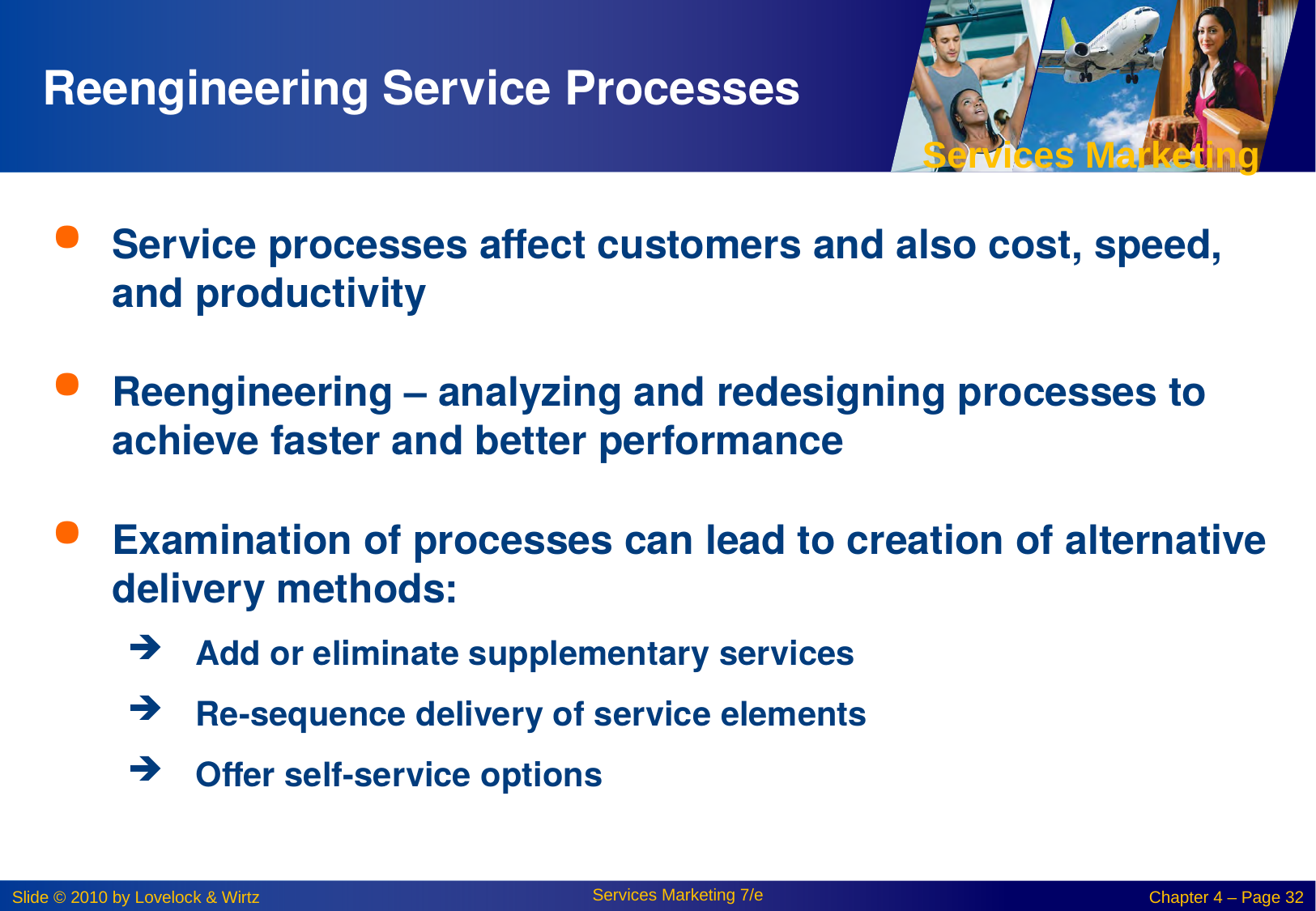

# Reengineering Service Processes
Service processes affect customers and also cost, speed, and productivity
Reengineering – analyzing and redesigning processes to achieve faster and better performance
Examination of processes can lead to creation of alternative delivery methods:
Add or eliminate supplementary services
Re-sequence delivery of service elements
Offer self-service options